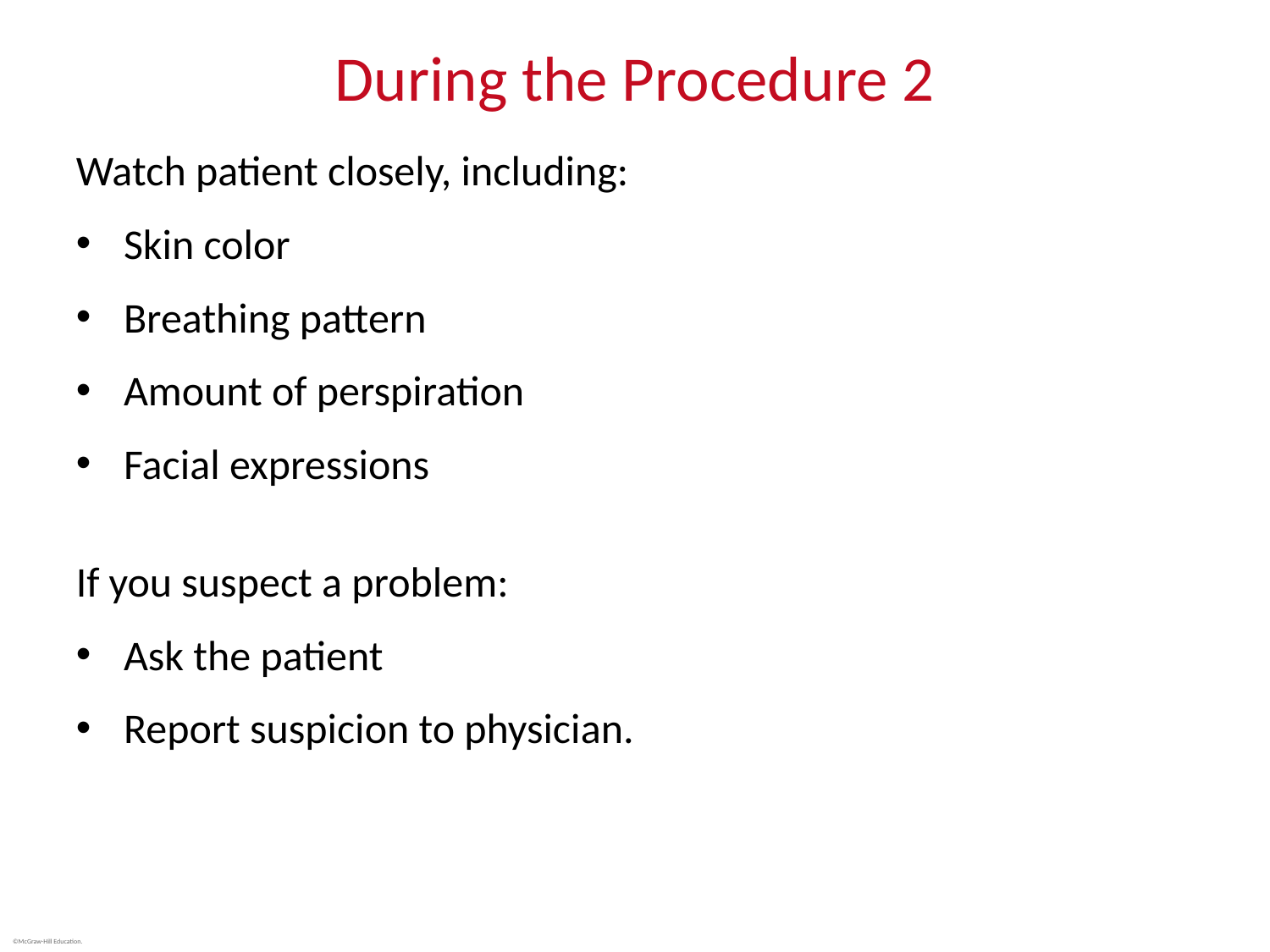

# During the Procedure 2
Watch patient closely, including:
Skin color
Breathing pattern
Amount of perspiration
Facial expressions
If you suspect a problem:
Ask the patient
Report suspicion to physician.